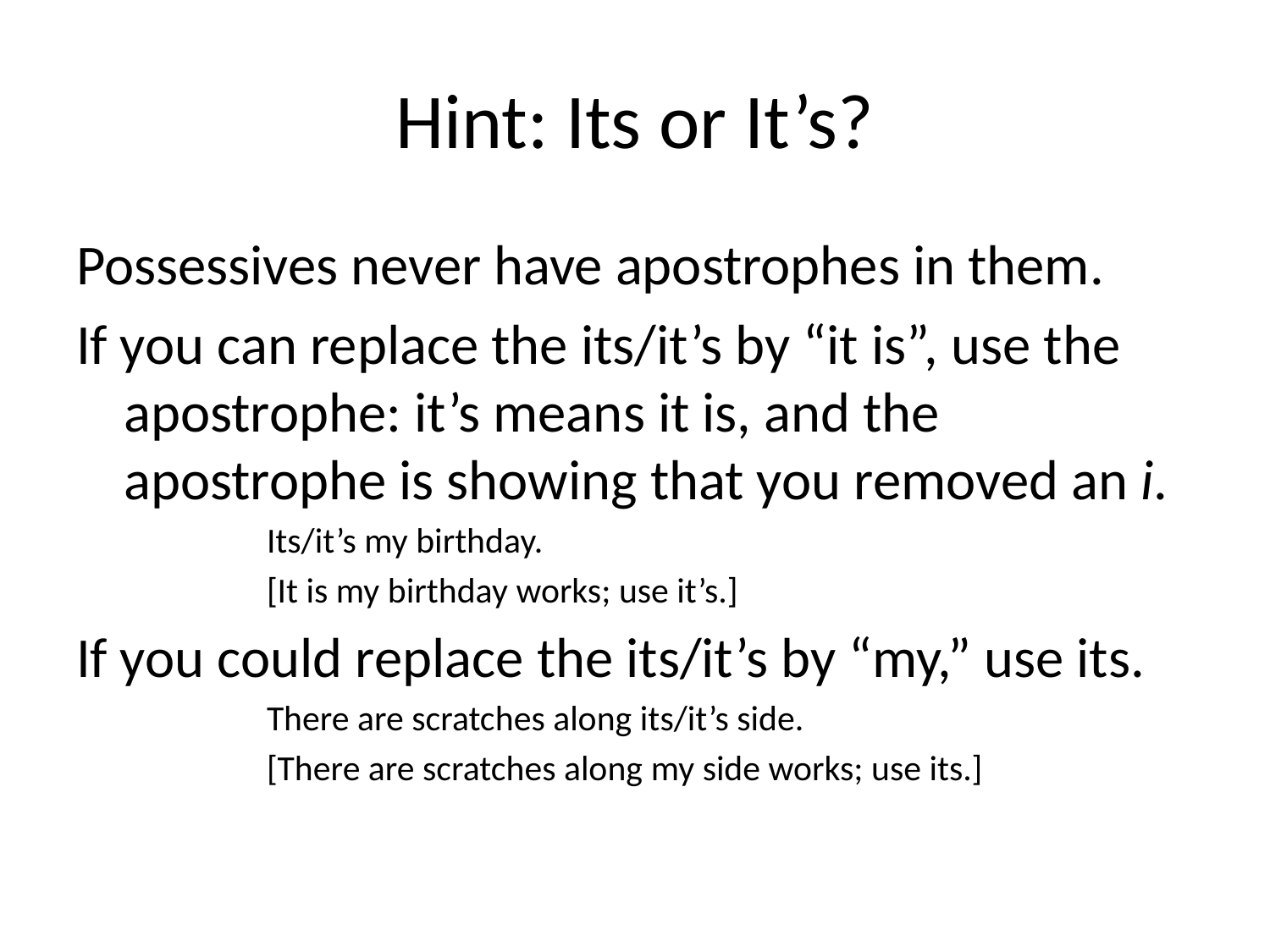

# Hint: Its or It’s?
Possessives never have apostrophes in them.
If you can replace the its/it’s by “it is”, use the apostrophe: it’s means it is, and the apostrophe is showing that you removed an i.
Its/it’s my birthday.
[It is my birthday works; use it’s.]
If you could replace the its/it’s by “my,” use its.
There are scratches along its/it’s side.
[There are scratches along my side works; use its.]